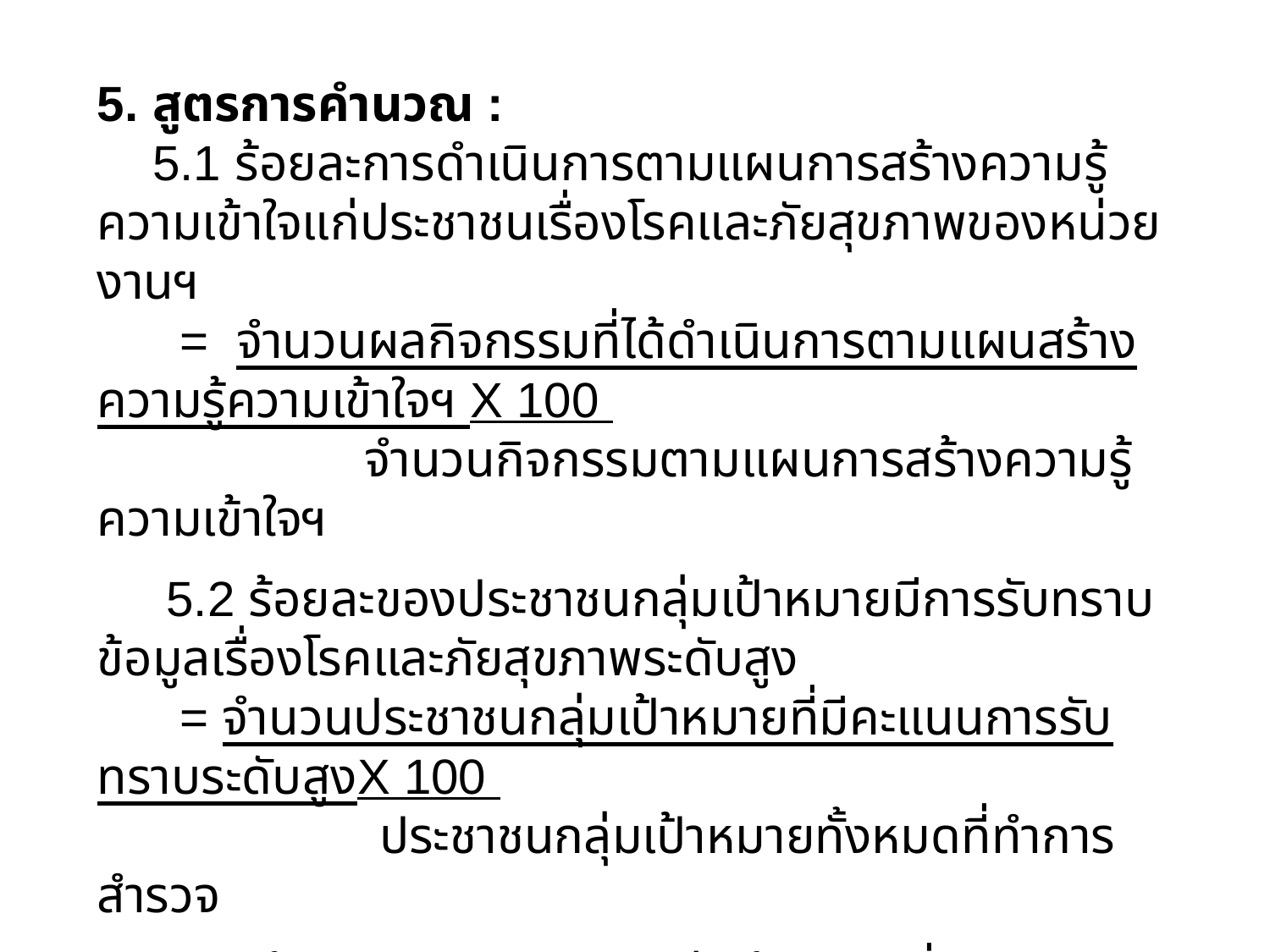

5. สูตรการคำนวณ :
    5.1 ร้อยละการดำเนินการตามแผนการสร้างความรู้ความเข้าใจแก่ประชาชนเรื่องโรคและภัยสุขภาพของหน่วยงานฯ
      =  จำนวนผลกิจกรรมที่ได้ดำเนินการตามแผนสร้างความรู้ความเข้าใจฯ X 100
		 จำนวนกิจกรรมตามแผนการสร้างความรู้ความเข้าใจฯ
     5.2 ร้อยละของประชาชนกลุ่มเป้าหมายมีการรับทราบข้อมูลเรื่องโรคและภัยสุขภาพระดับสูง
      = จำนวนประชาชนกลุ่มเป้าหมายที่มีคะแนนการรับทราบระดับสูงX 100
	            ประชาชนกลุ่มเป้าหมายทั้งหมดที่ทำการสำรวจ
      5.3 ร้อยละของประชาชนกลุ่มเป้าหมายที่มีความพึงพอใจต่อข้อมูลข่าวสารเรื่องโรคและภัยสุขภาพระดับมาก
      = จำนวนประชาชนกลุ่มเป้าหมายที่มีคะแนนความพึงพอใจระดับมากX 100
		ประชาชนกลุ่มเป้าหมายทั้งหมดที่ทำการสำรวจ